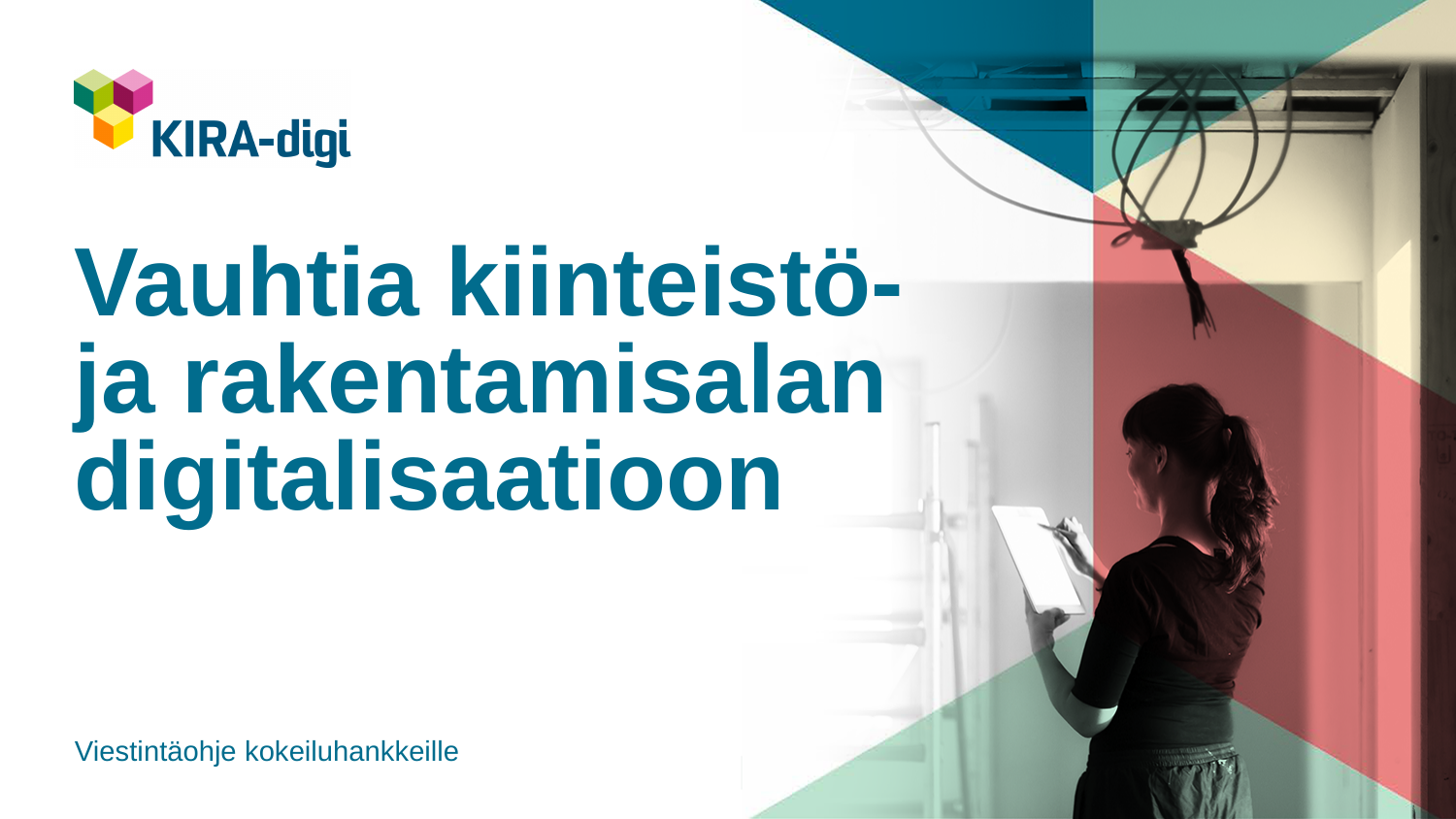

Vauhtia kiinteistö-
ja rakentamisalan
digitalisaatioon
Viestintäohje kokeiluhankkeille